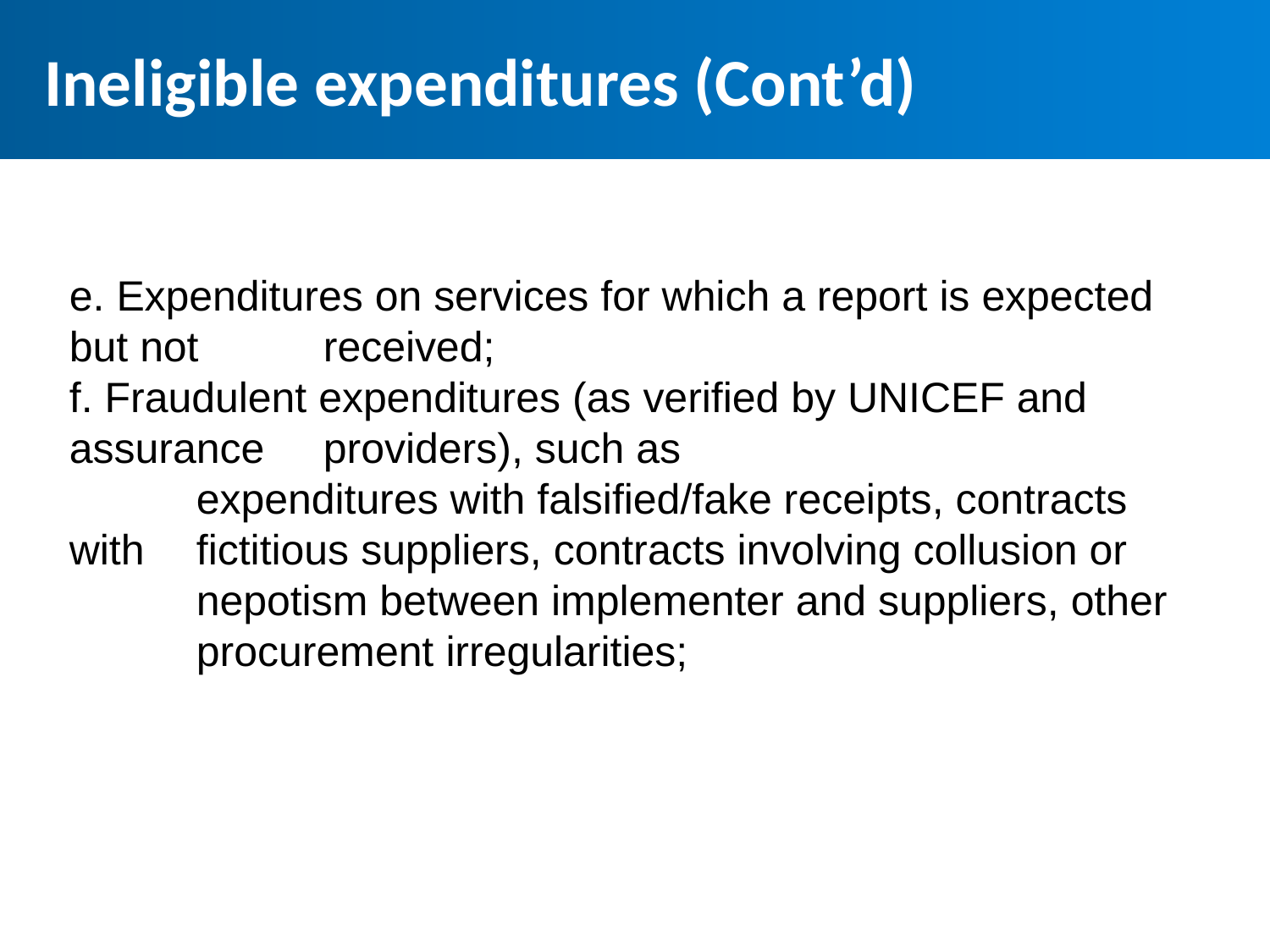

# Ineligible expenditures (Cont’d)
Expense testing – verify…..
e. Expenditures on services for which a report is expected but not 	received;
f. Fraudulent expenditures (as verified by UNICEF and assurance 	providers), such as
	expenditures with falsified/fake receipts, contracts with  	fictitious suppliers, contracts involving collusion or 	nepotism between implementer and suppliers, other 	procurement irregularities;